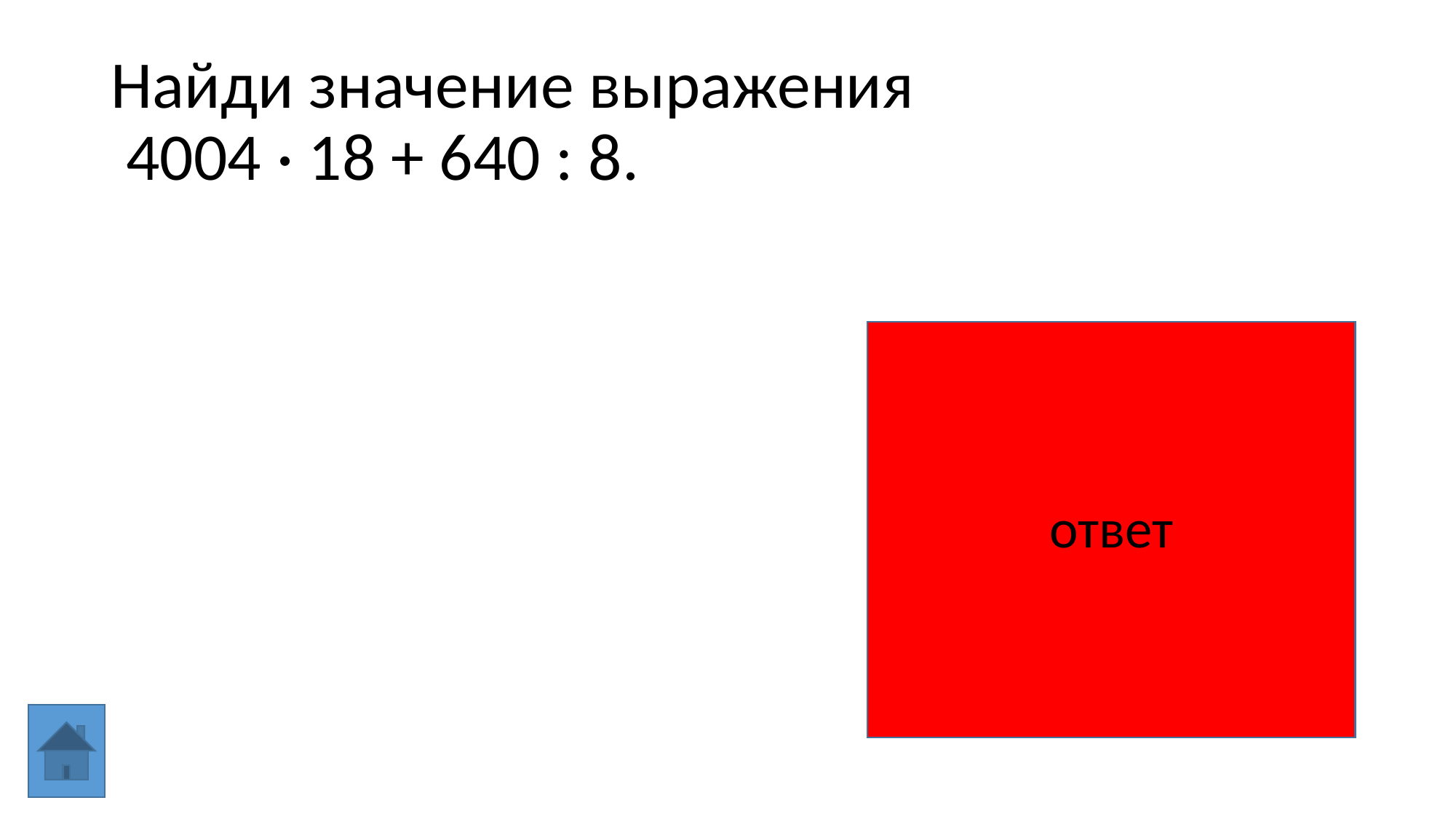

# Найди значение выражения 4004 · 18 + 640 : 8.
ответ